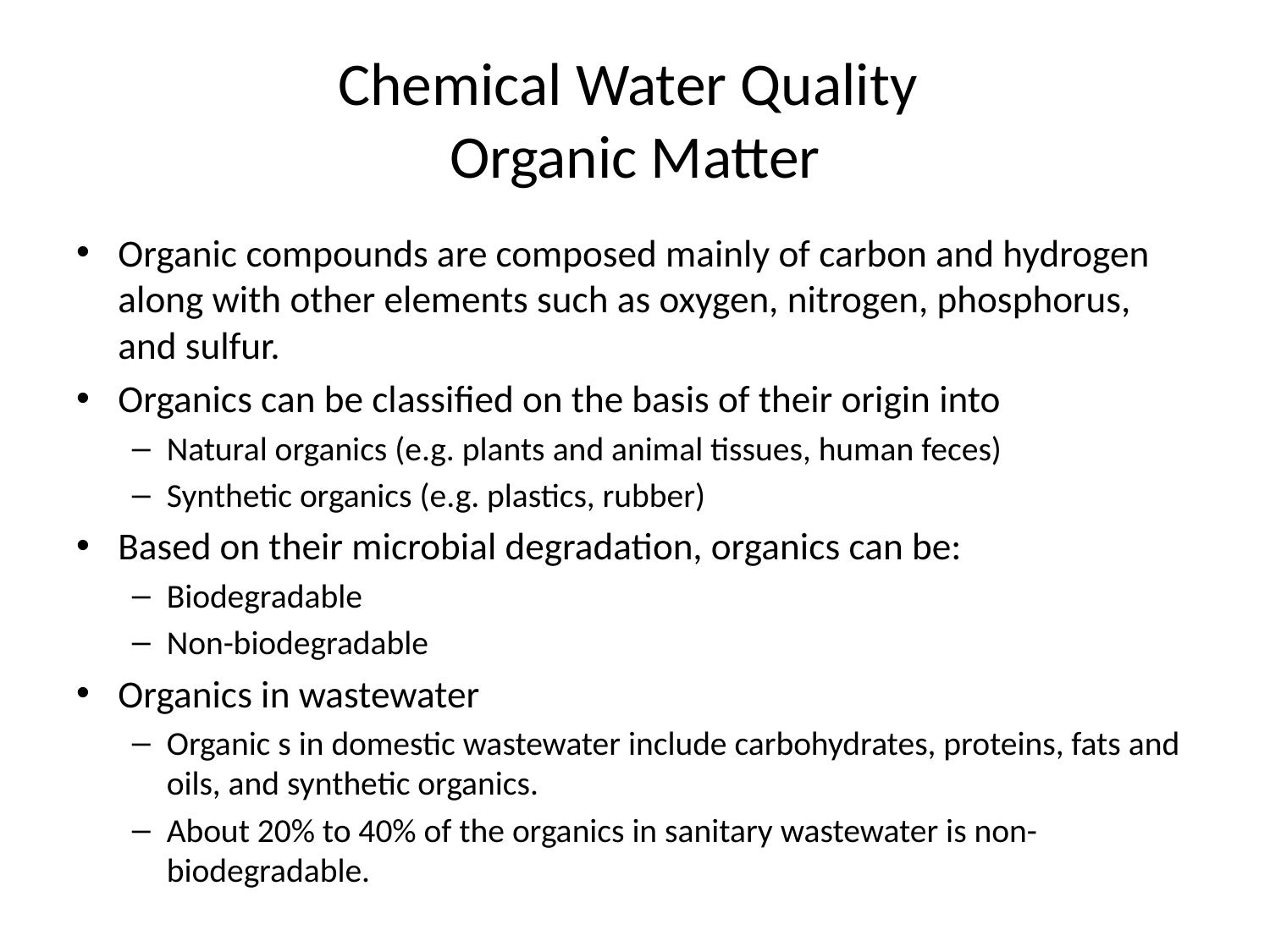

# Chemical Water Quality Organic Matter
Organic compounds are composed mainly of carbon and hydrogen along with other elements such as oxygen, nitrogen, phosphorus, and sulfur.
Organics can be classified on the basis of their origin into
Natural organics (e.g. plants and animal tissues, human feces)
Synthetic organics (e.g. plastics, rubber)
Based on their microbial degradation, organics can be:
Biodegradable
Non-biodegradable
Organics in wastewater
Organic s in domestic wastewater include carbohydrates, proteins, fats and oils, and synthetic organics.
About 20% to 40% of the organics in sanitary wastewater is non-biodegradable.